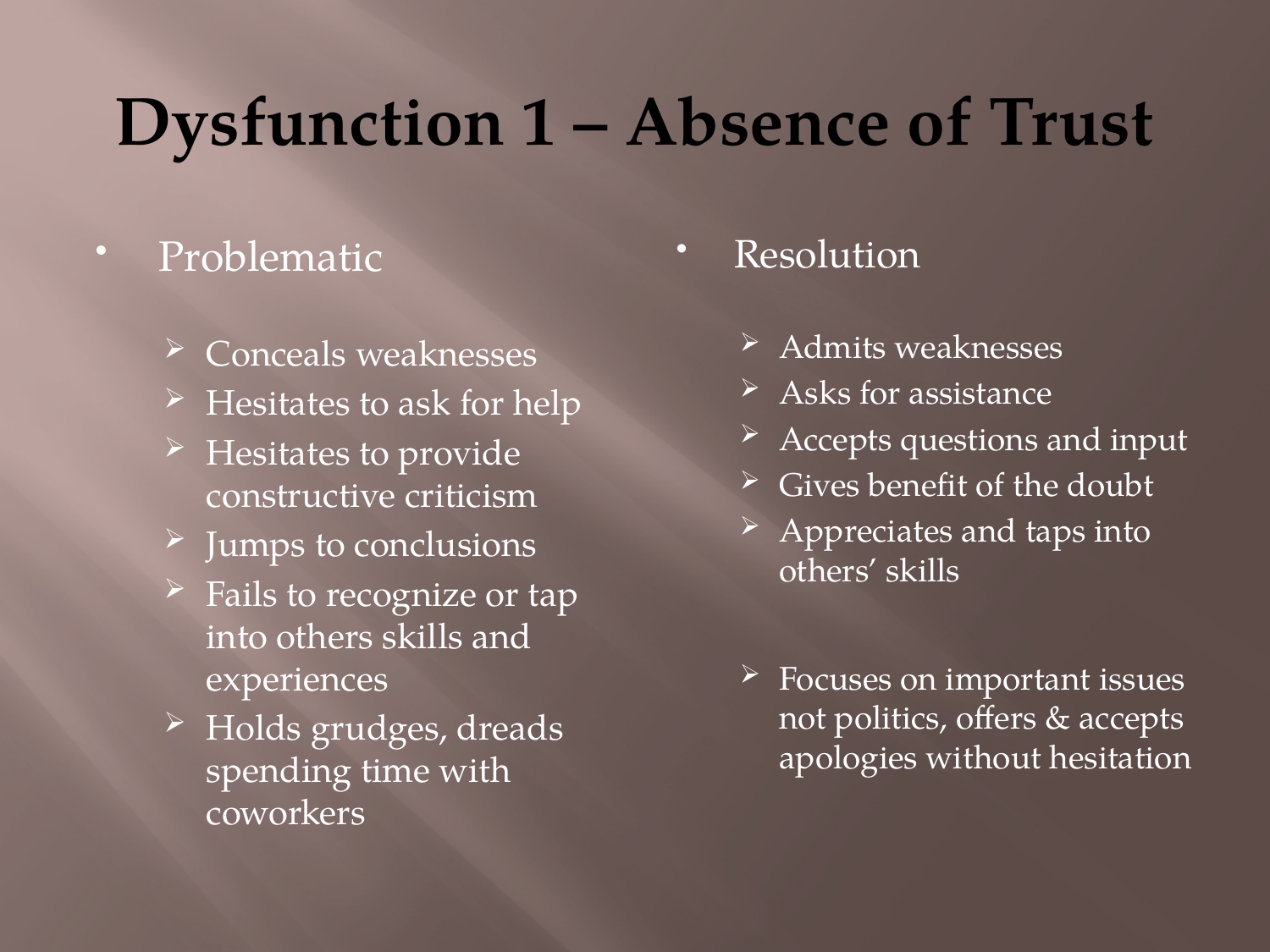

# Dysfunction 1 – Absence of Trust
Problematic

Conceals weaknesses
Hesitates to ask for help
Hesitates to provide constructive criticism
Jumps to conclusions
Fails to recognize or tap into others skills and experiences
Holds grudges, dreads spending time with coworkers

Resolution

Admits weaknesses
Asks for assistance
Accepts questions and input
Gives benefit of the doubt
Appreciates and taps into others’ skills

Focuses on important issues not politics, offers & accepts apologies without hesitation